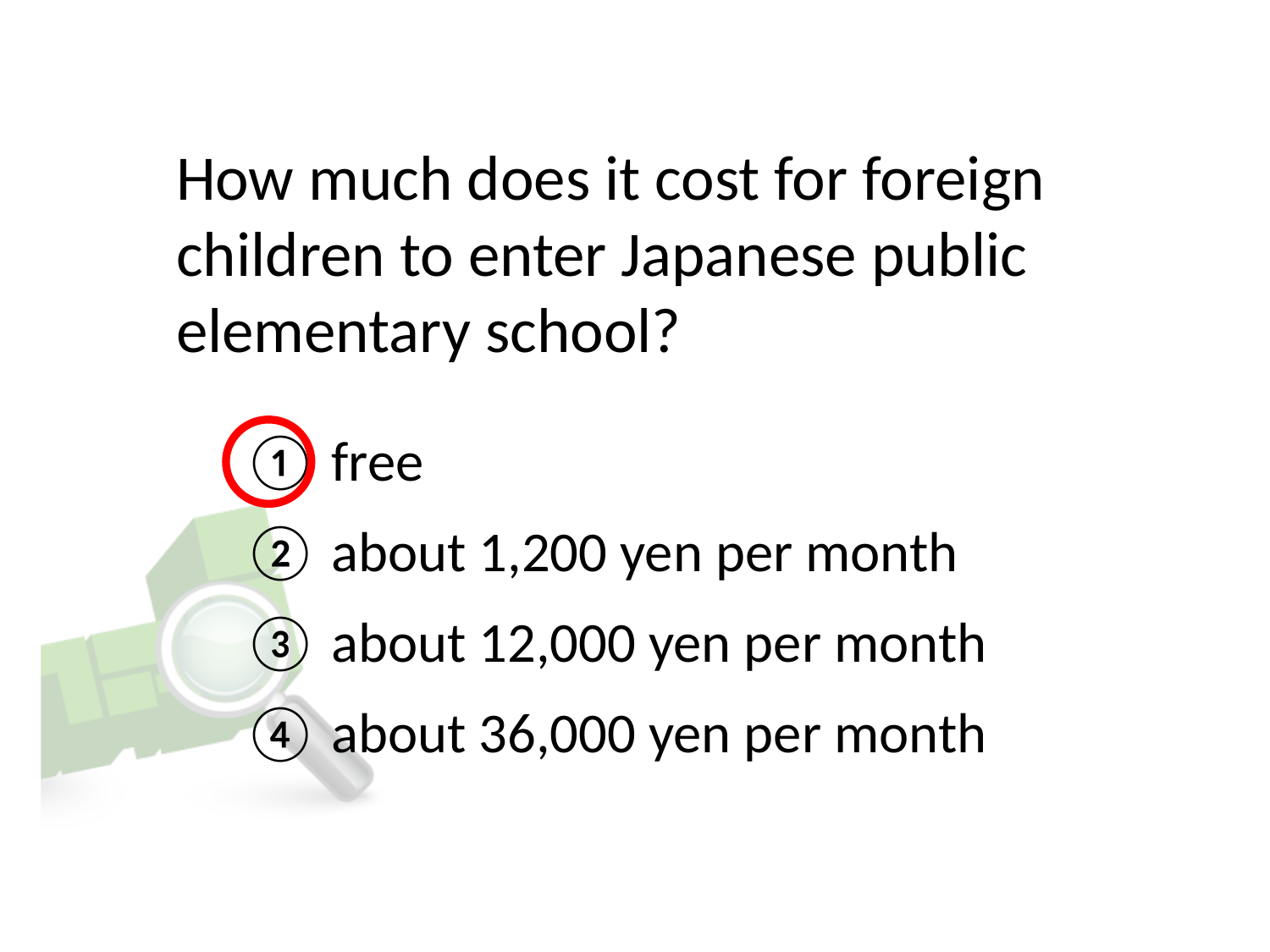

# How much does it cost for foreign children to enter Japanese public elementary school?
① free
② about 1,200 yen per month
③ about 12,000 yen per month
④ about 36,000 yen per month